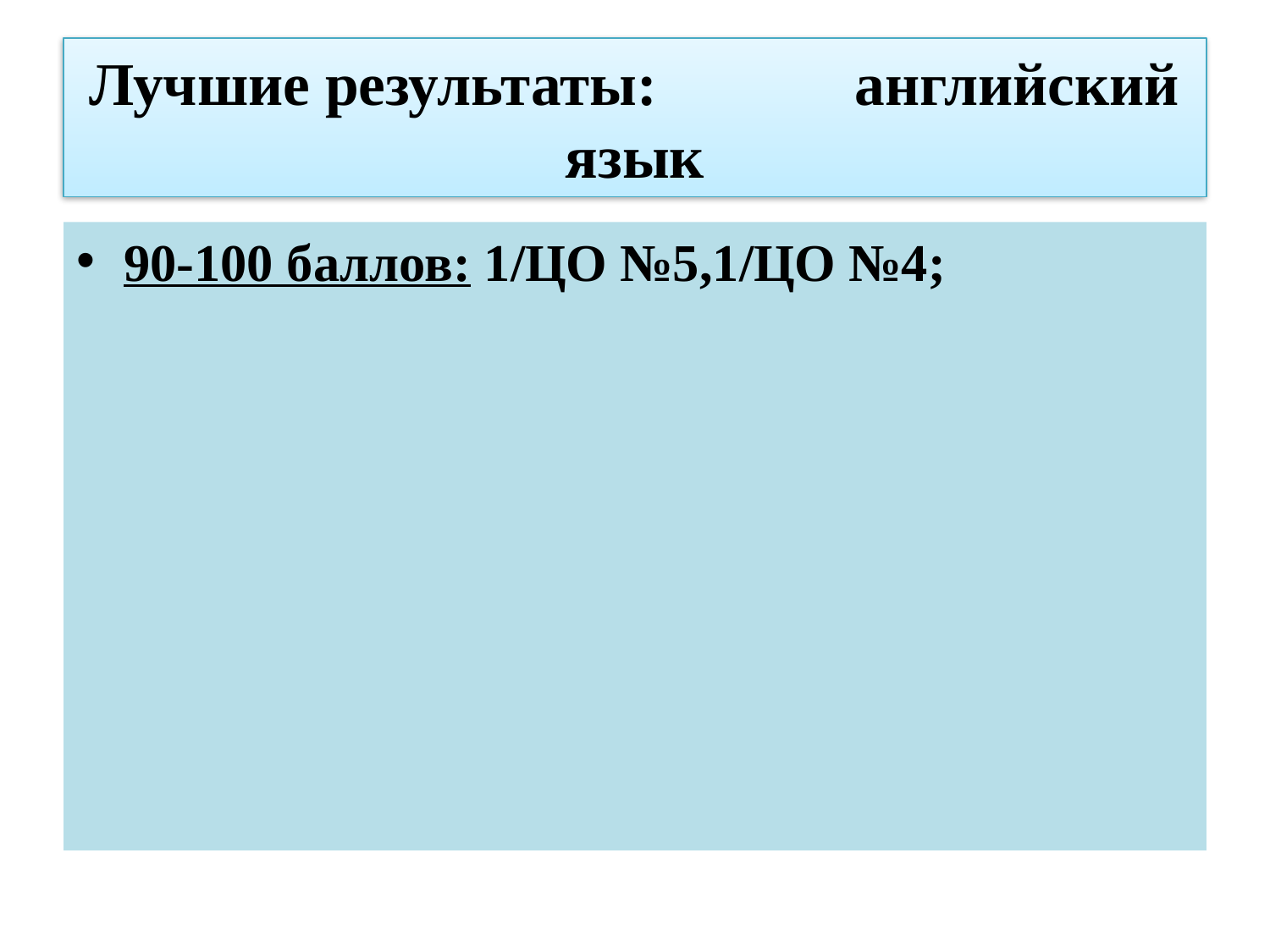

# Лучшие результаты:             английский язык
90-100 баллов: 1/ЦО №5,1/ЦО №4;